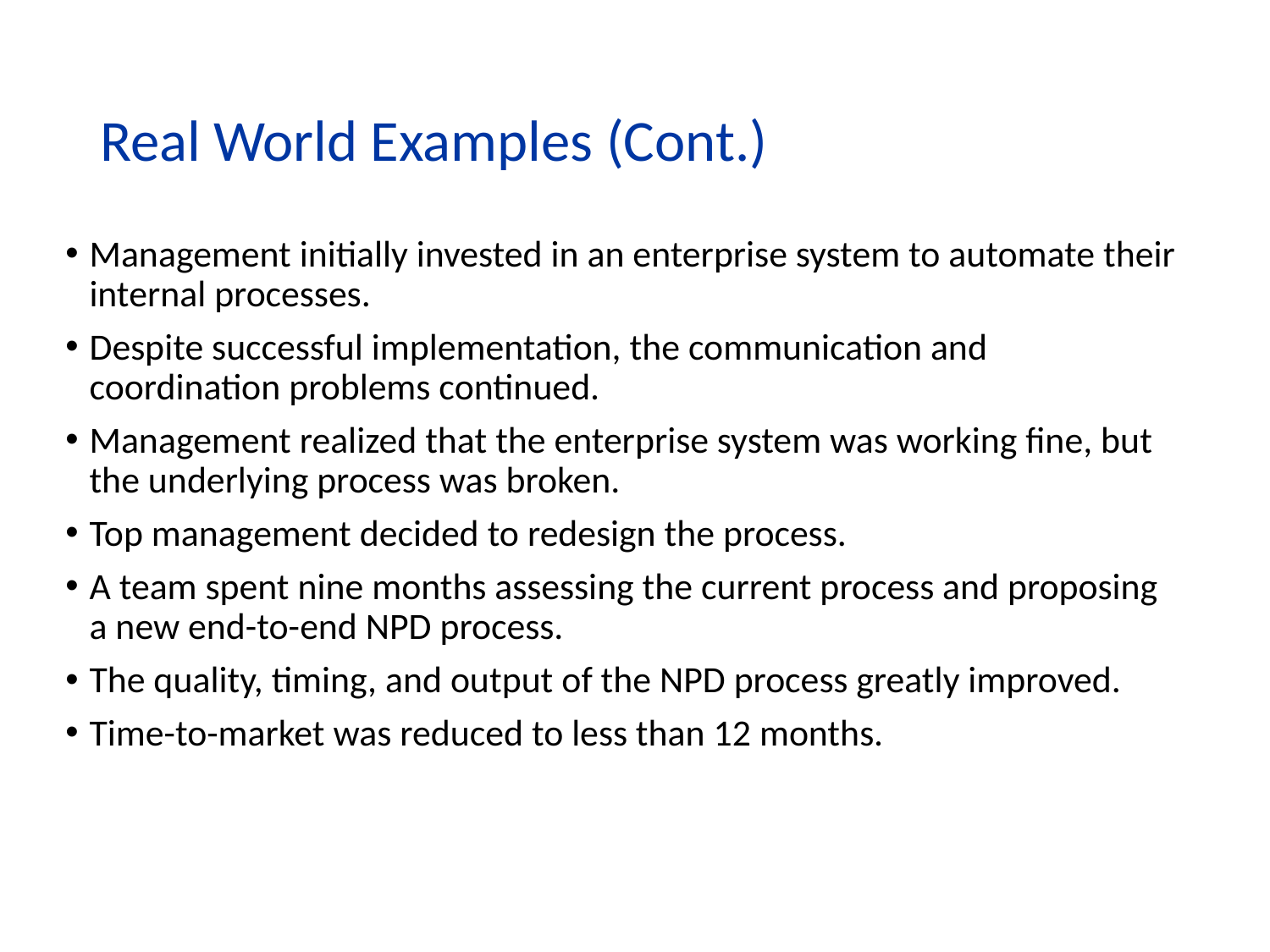

# Real World Examples (Cont.)
Management initially invested in an enterprise system to automate their internal processes.
Despite successful implementation, the communication and coordination problems continued.
Management realized that the enterprise system was working fine, but the underlying process was broken.
Top management decided to redesign the process.
A team spent nine months assessing the current process and proposing a new end-to-end NPD process.
The quality, timing, and output of the NPD process greatly improved.
Time-to-market was reduced to less than 12 months.